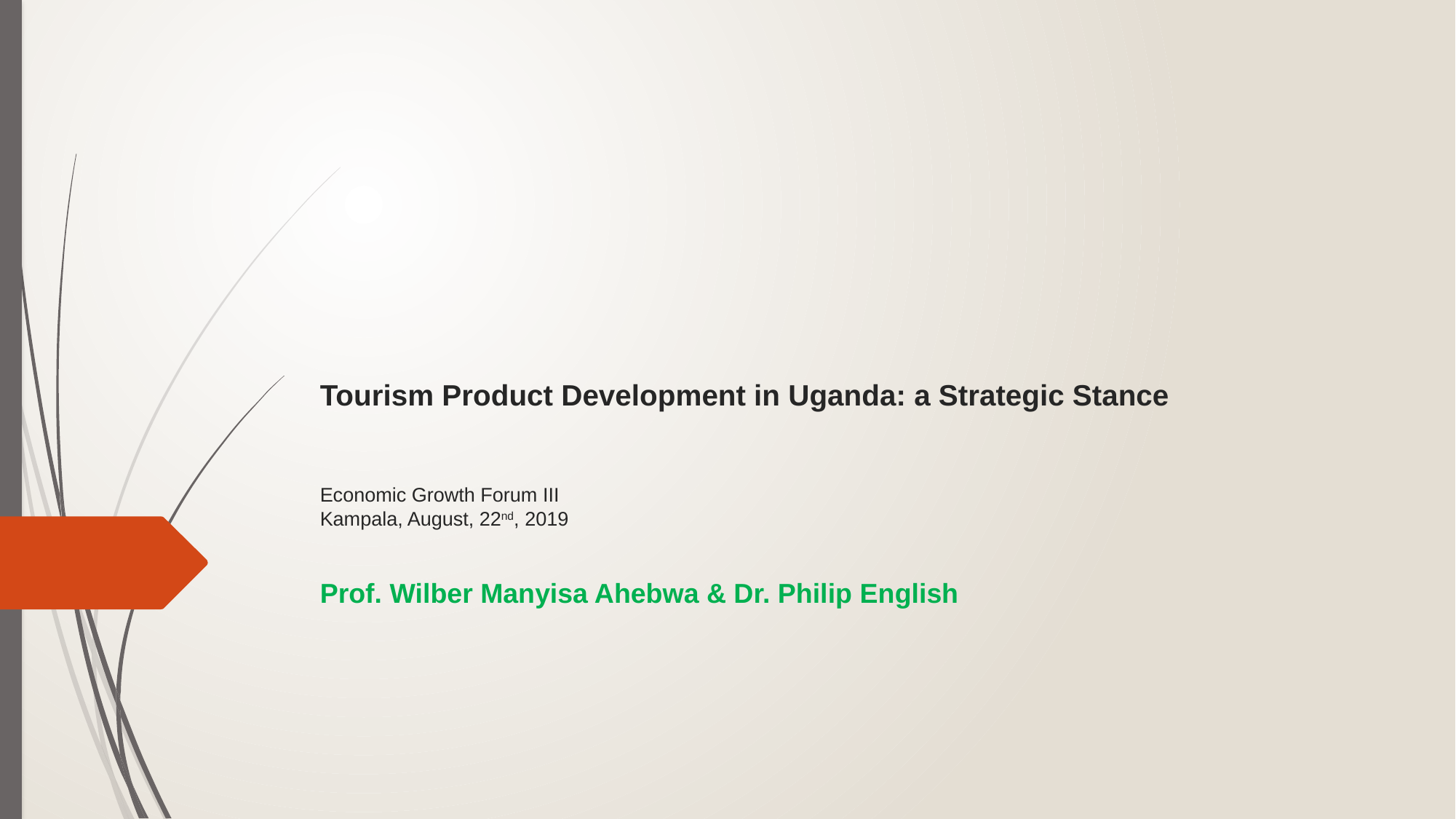

# Tourism Product Development in Uganda: a Strategic Stance Economic Growth Forum III Kampala, August, 22nd, 2019
Prof. Wilber Manyisa Ahebwa & Dr. Philip English